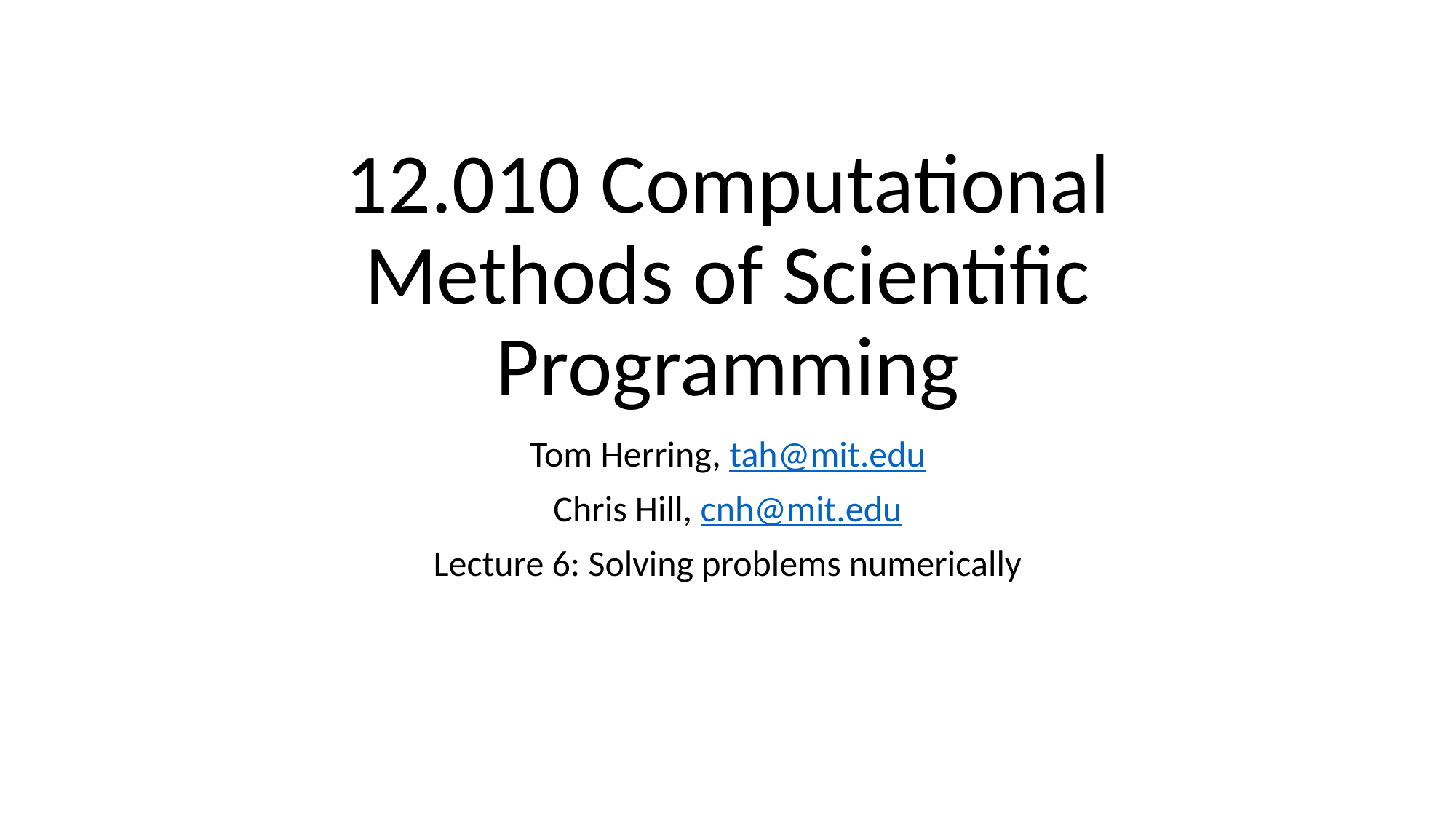

# 12.010 Computational Methods of Scientific Programming
Tom Herring, tah@mit.edu
Chris Hill, cnh@mit.edu
Lecture 6: Solving problems numerically